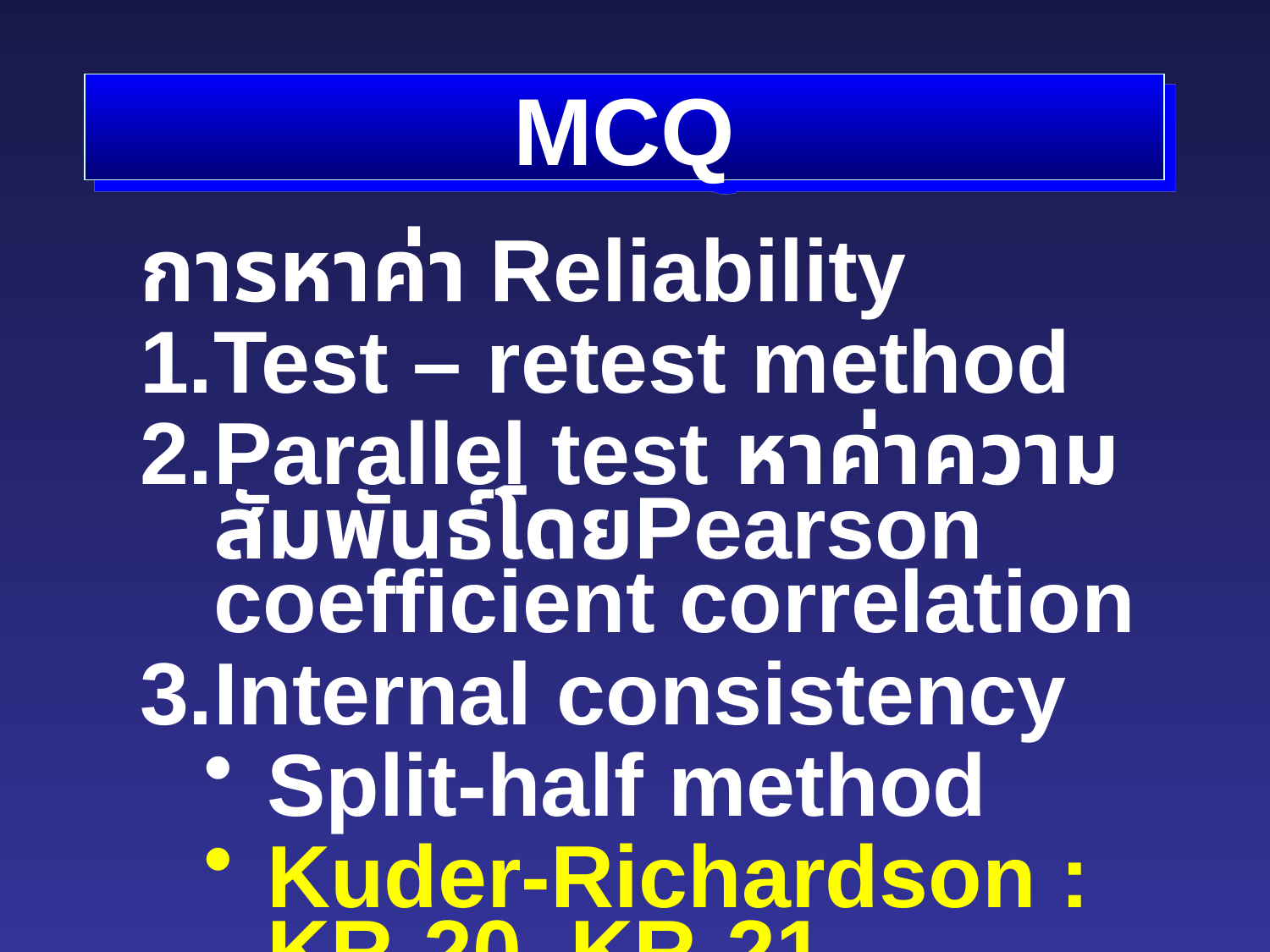

# MCQ
การหาค่า Reliability
Test – retest method
Parallel test หาค่าความสัมพันธ์โดยPearson coefficient correlation
Internal consistency
Split-half method
Kuder-Richardson : KR-20, KR-21